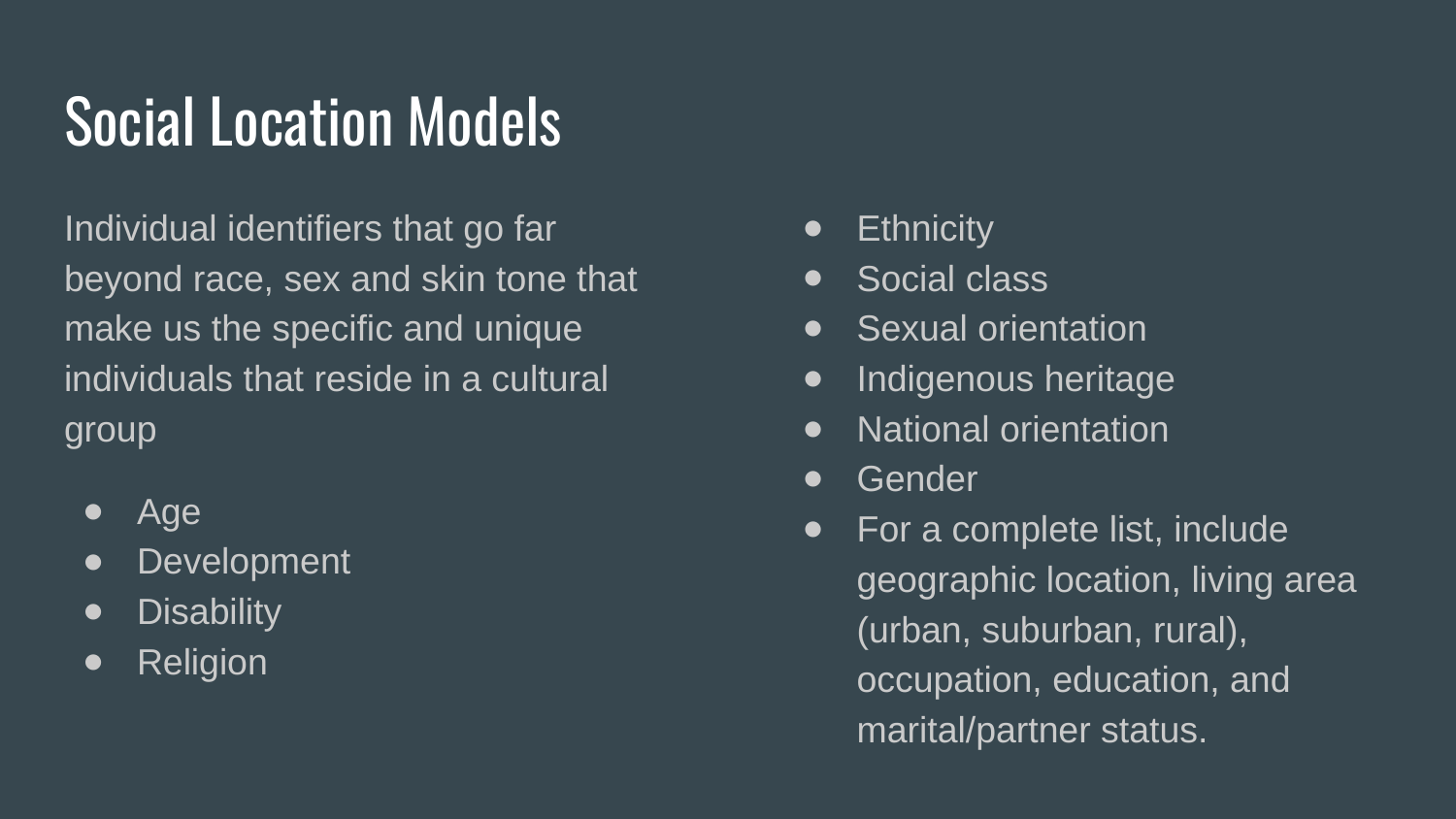

# Social Location Models
Individual identifiers that go far beyond race, sex and skin tone that make us the specific and unique individuals that reside in a cultural group
Age
Development
Disability
Religion

Ethnicity
Social class
Sexual orientation
Indigenous heritage
National orientation
Gender
For a complete list, include geographic location, living area (urban, suburban, rural), occupation, education, and marital/partner status.